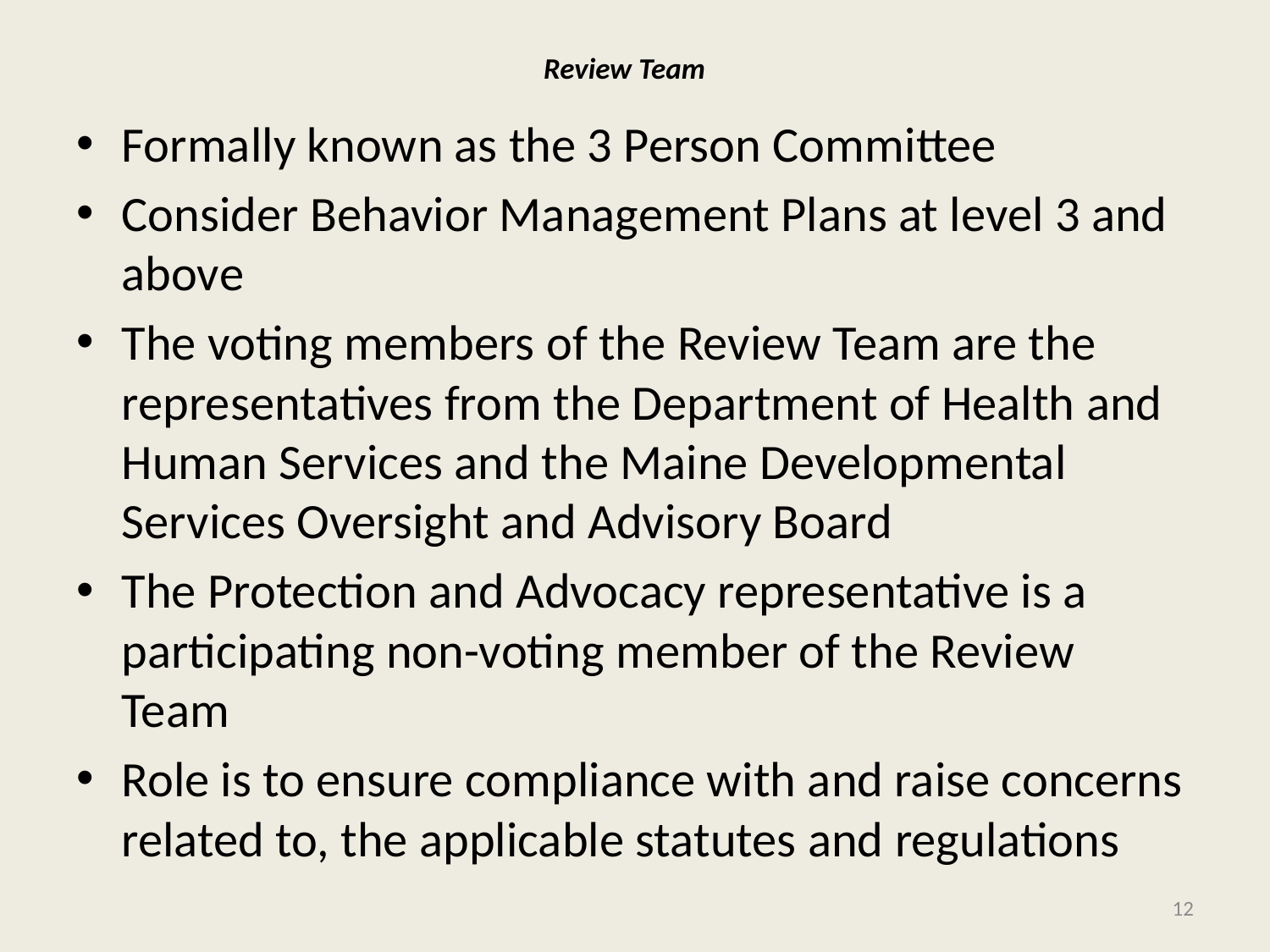

# Review Team
Formally known as the 3 Person Committee
Consider Behavior Management Plans at level 3 and above
The voting members of the Review Team are the representatives from the Department of Health and Human Services and the Maine Developmental Services Oversight and Advisory Board
The Protection and Advocacy representative is a participating non-voting member of the Review Team
Role is to ensure compliance with and raise concerns related to, the applicable statutes and regulations
12